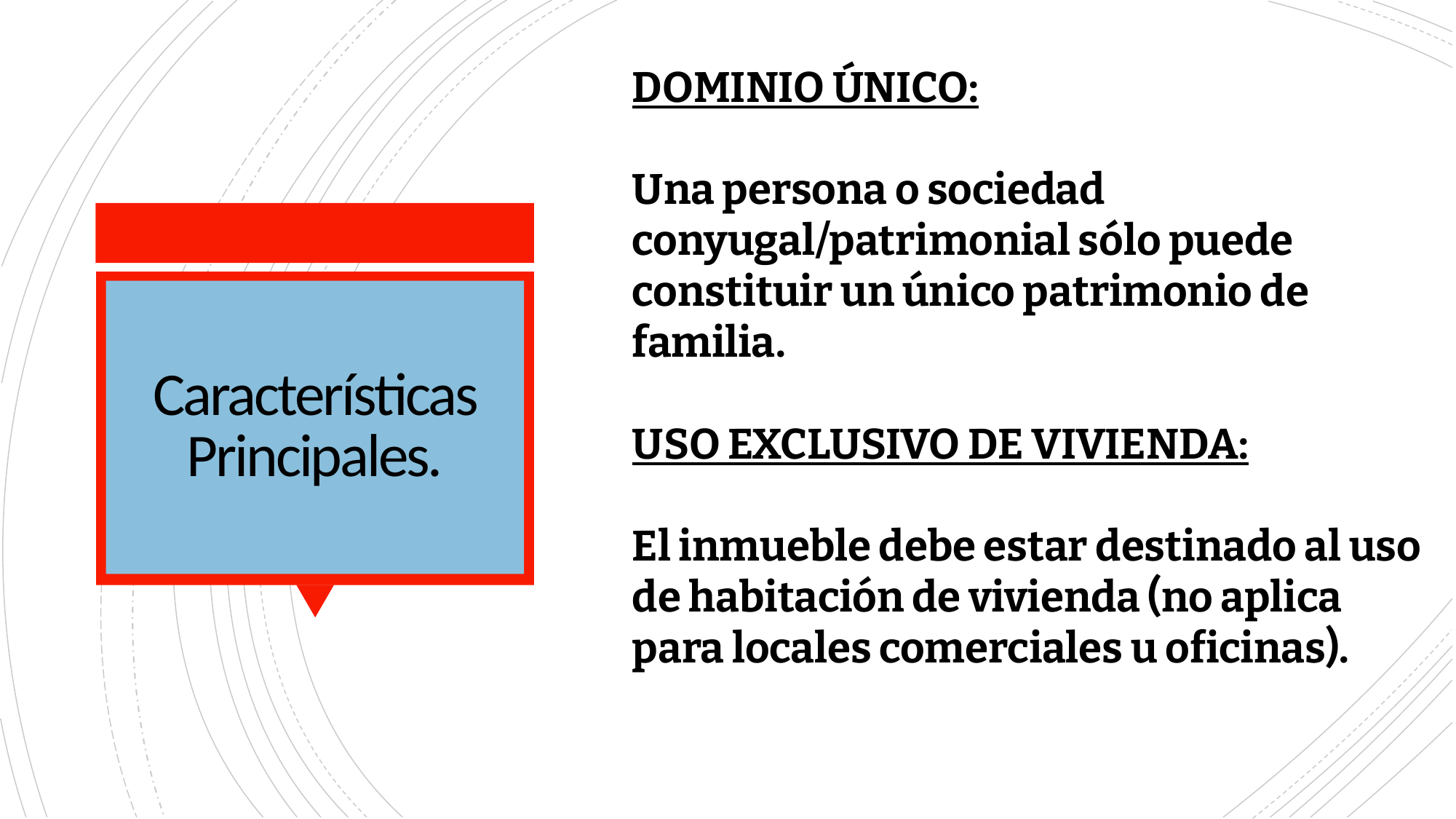

DOMINIO ÚNICO:

Una persona o sociedad conyugal/patrimonial sólo puede constituir un único patrimonio de familia.

USO EXCLUSIVO DE VIVIENDA:

El inmueble debe estar destinado al uso de habitación de vivienda (no aplica para locales comerciales u oficinas).
# Características Principales.